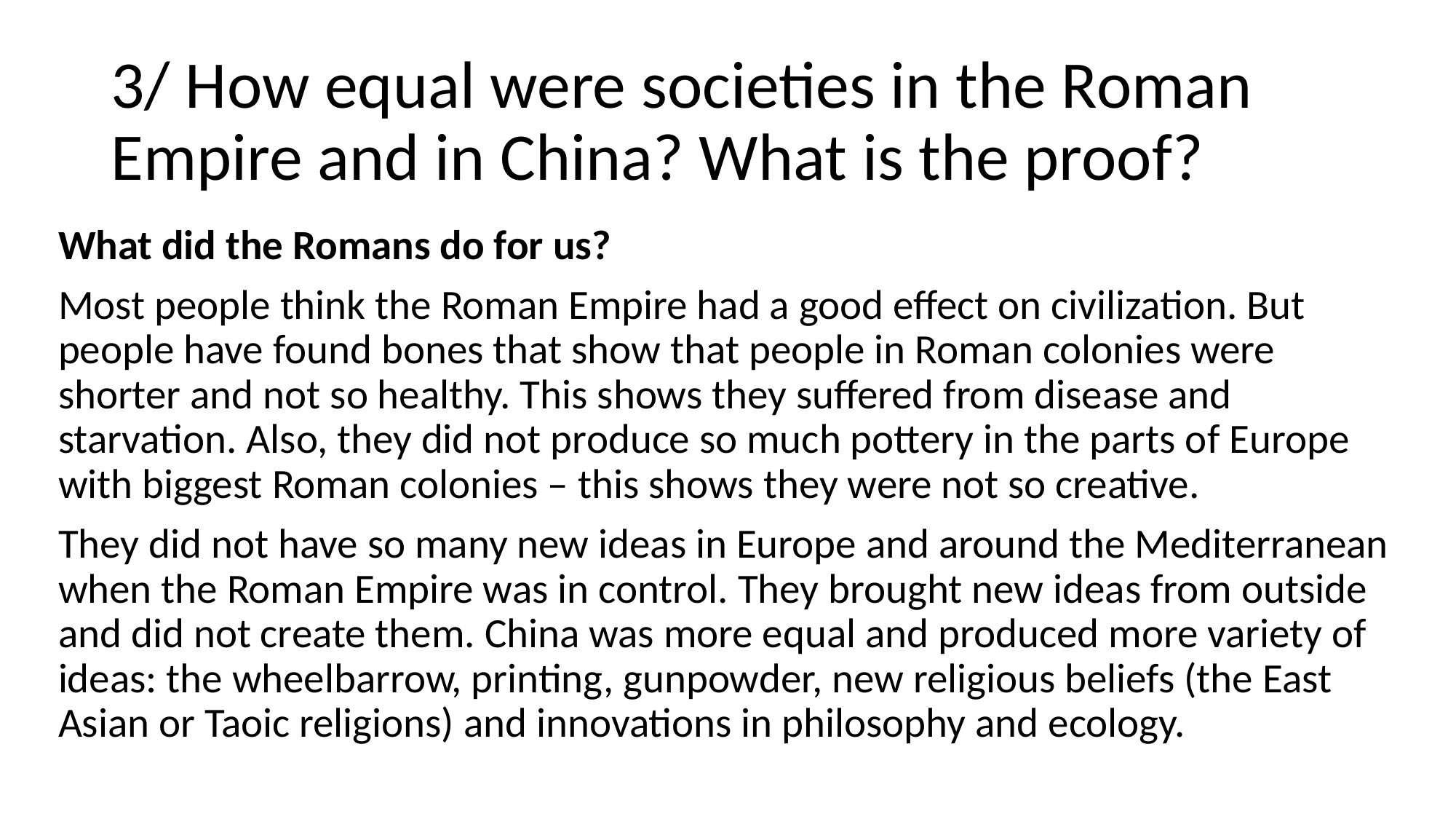

# 3/ How equal were societies in the Roman Empire and in China? What is the proof?
What did the Romans do for us?
Most people think the Roman Empire had a good effect on civilization. But people have found bones that show that people in Roman colonies were shorter and not so healthy. This shows they suffered from disease and starvation. Also, they did not produce so much pottery in the parts of Europe with biggest Roman colonies – this shows they were not so creative.
They did not have so many new ideas in Europe and around the Mediterranean when the Roman Empire was in control. They brought new ideas from outside and did not create them. China was more equal and produced more variety of ideas: the wheelbarrow, printing, gunpowder, new religious beliefs (the East Asian or Taoic religions) and innovations in philosophy and ecology.